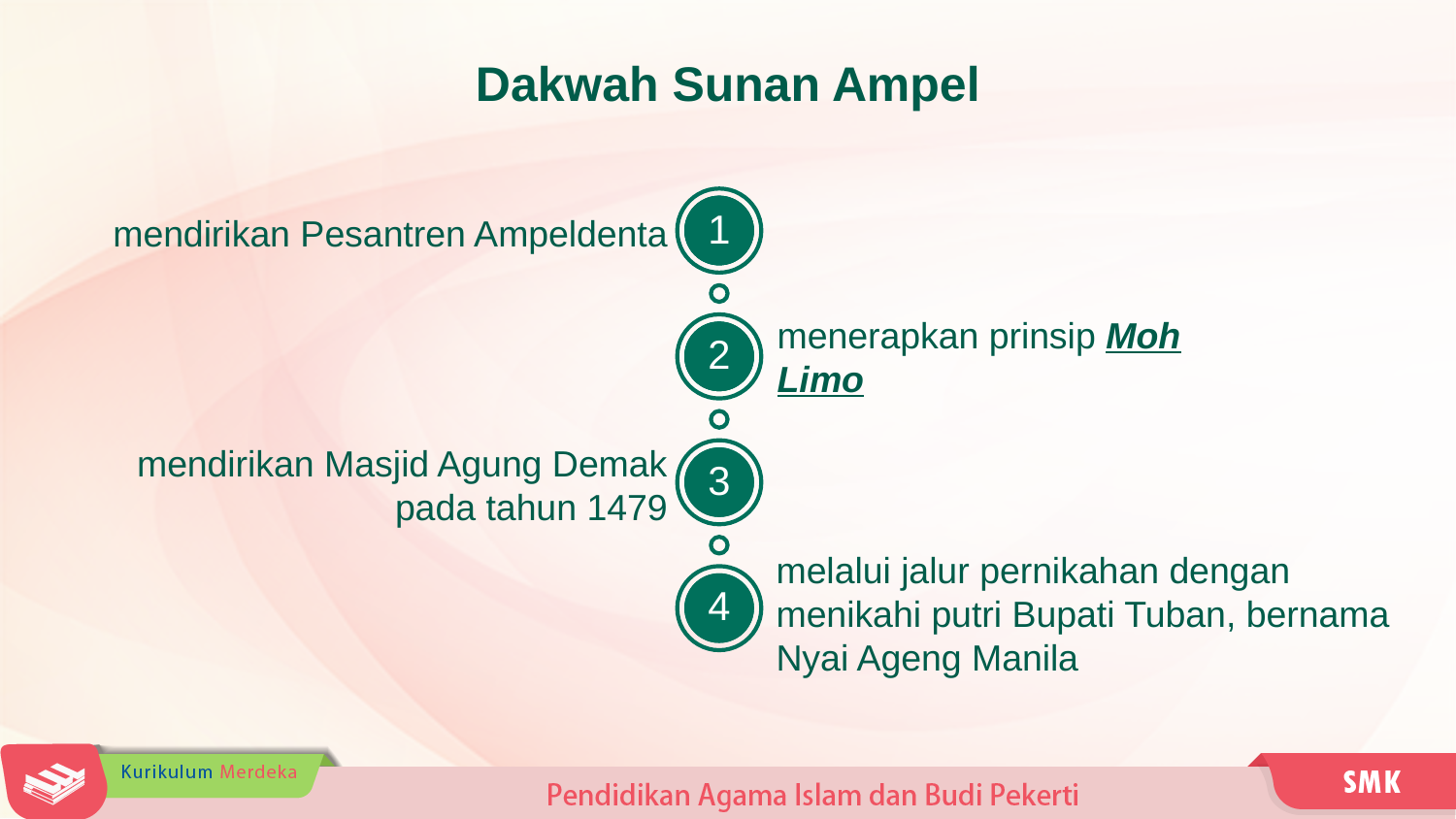

Dakwah Sunan Ampel

mendirikan Pesantren Ampeldenta
1

menerapkan prinsip Moh Limo
2

mendirikan Masjid Agung Demak pada tahun 1479
3

melalui jalur pernikahan dengan menikahi putri Bupati Tuban, bernama Nyai Ageng Manila

4